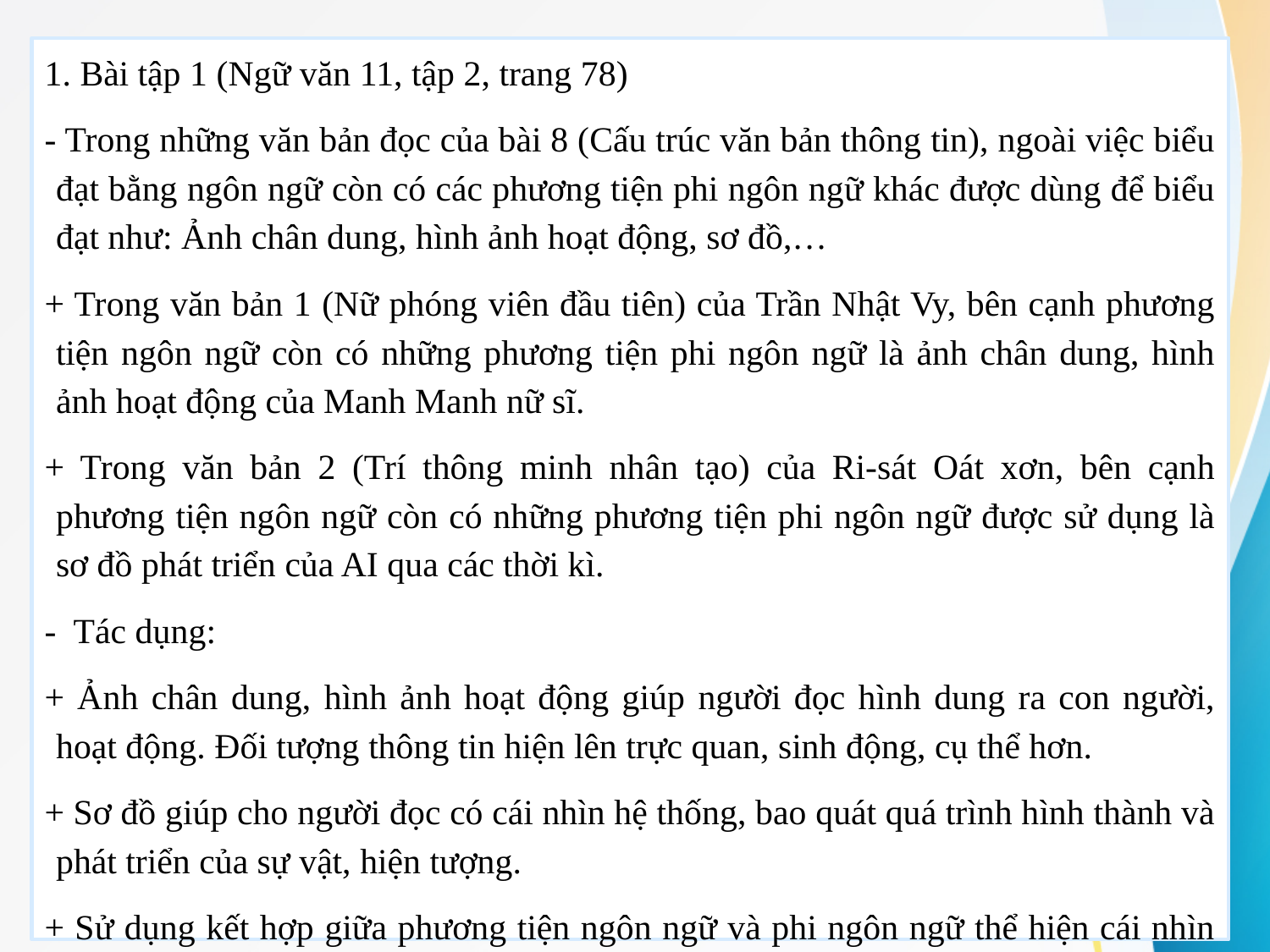

1. Bài tập 1 (Ngữ văn 11, tập 2, trang 78)
- Trong những văn bản đọc của bài 8 (Cấu trúc văn bản thông tin), ngoài việc biểu đạt bằng ngôn ngữ còn có các phương tiện phi ngôn ngữ khác được dùng để biểu đạt như: Ảnh chân dung, hình ảnh hoạt động, sơ đồ,…
+ Trong văn bản 1 (Nữ phóng viên đầu tiên) của Trần Nhật Vy, bên cạnh phương tiện ngôn ngữ còn có những phương tiện phi ngôn ngữ là ảnh chân dung, hình ảnh hoạt động của Manh Manh nữ sĩ.
+ Trong văn bản 2 (Trí thông minh nhân tạo) của Ri-sát Oát xơn, bên cạnh phương tiện ngôn ngữ còn có những phương tiện phi ngôn ngữ được sử dụng là sơ đồ phát triển của AI qua các thời kì.
-  Tác dụng:
+ Ảnh chân dung, hình ảnh hoạt động giúp người đọc hình dung ra con người, hoạt động. Đối tượng thông tin hiện lên trực quan, sinh động, cụ thể hơn.
+ Sơ đồ giúp cho người đọc có cái nhìn hệ thống, bao quát quá trình hình thành và phát triển của sự vật, hiện tượng.
+ Sử dụng kết hợp giữa phương tiện ngôn ngữ và phi ngôn ngữ thể hiện cái nhìn cụ thể, thấu hiểu của tác giả. Qua đó, tạo sức thu hút, thuyết phục đối với người nghe (đọc).